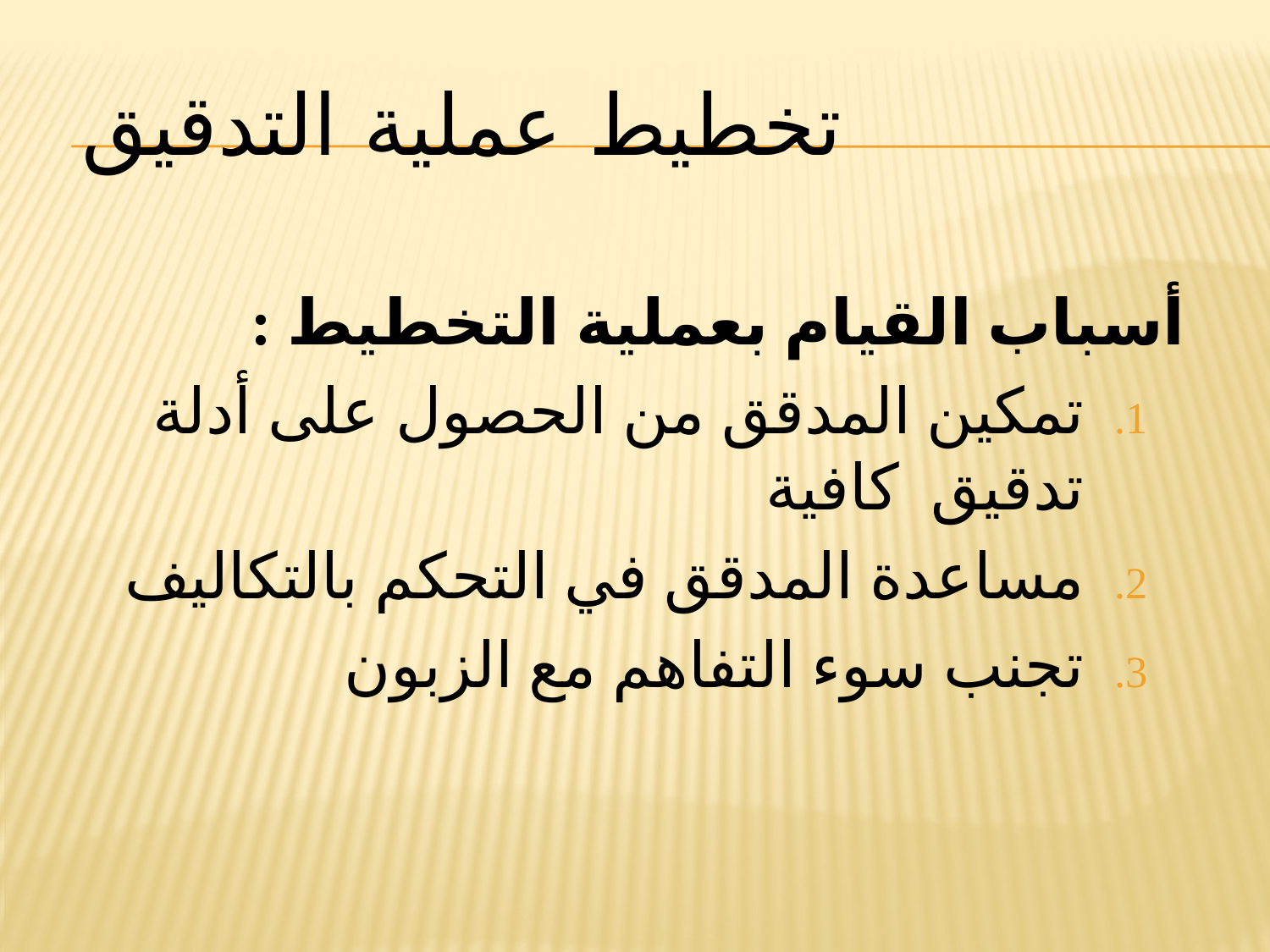

# تخطيط عملية التدقيق
أسباب القيام بعملية التخطيط :
تمكين المدقق من الحصول على أدلة تدقيق  كافية
مساعدة المدقق في التحكم بالتكاليف
تجنب سوء التفاهم مع الزبون